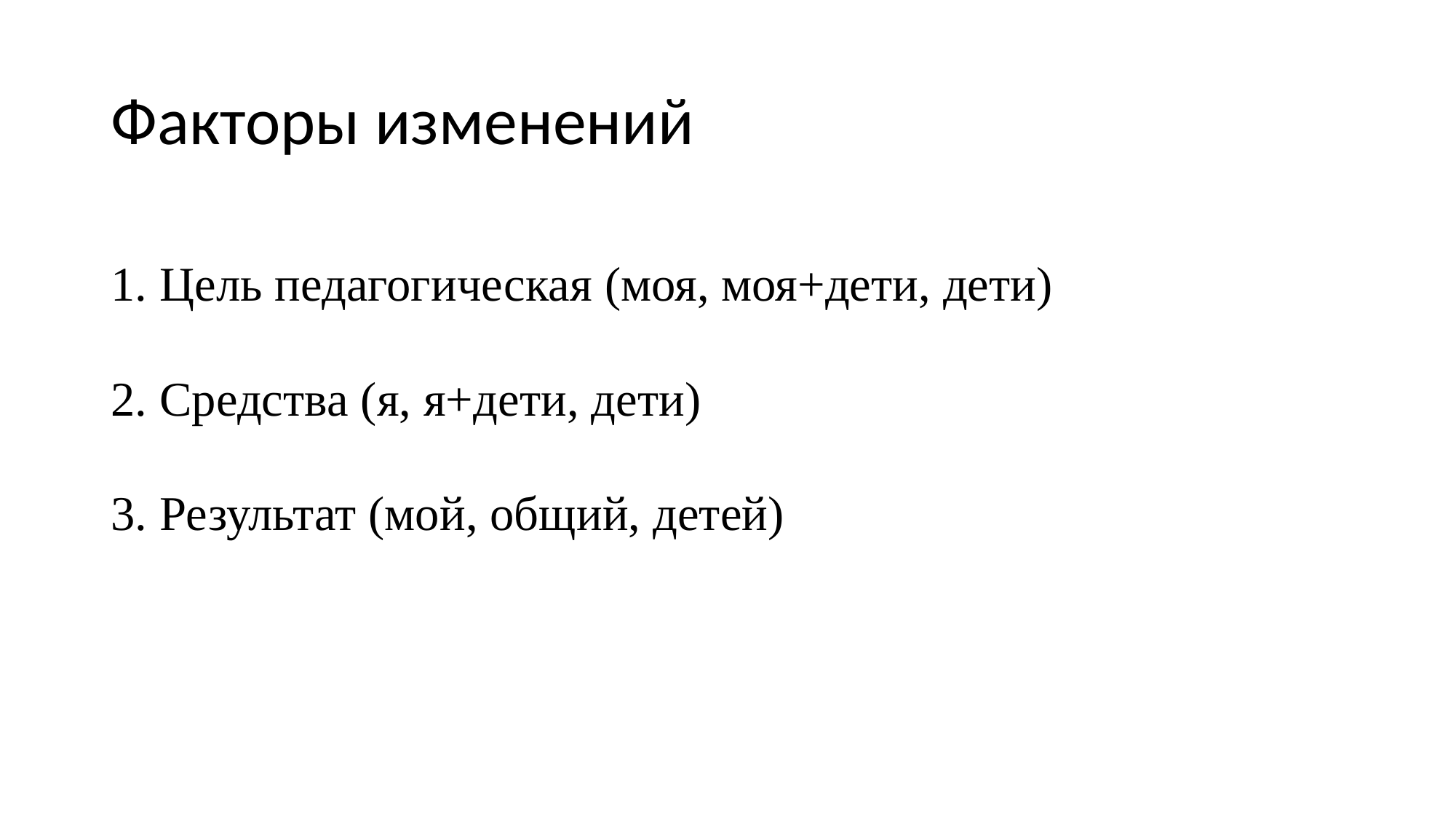

# Факторы изменений
1. Цель педагогическая (моя, моя+дети, дети)
2. Средства (я, я+дети, дети)
3. Результат (мой, общий, детей)